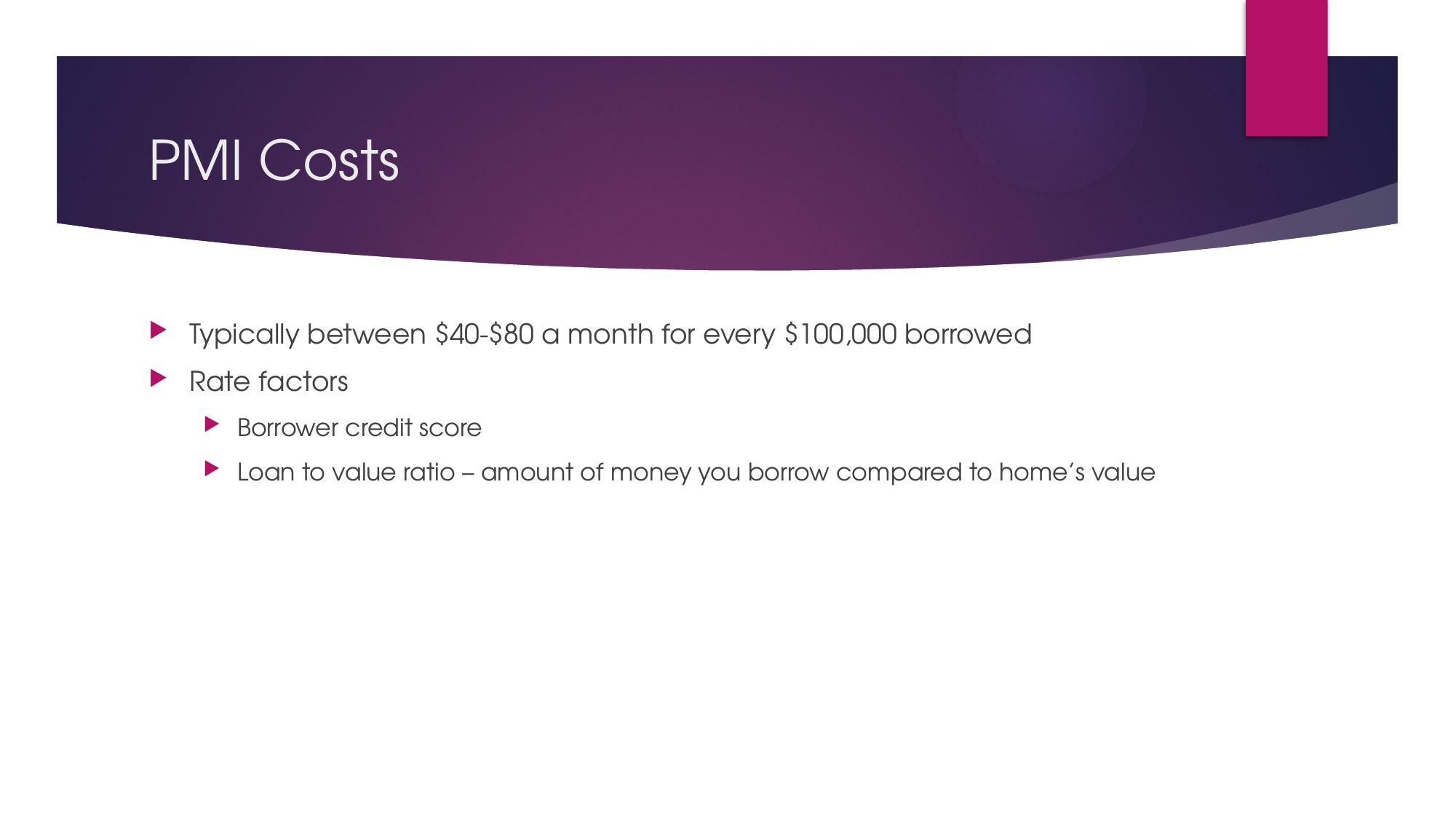

# PMI Costs
Typically between $40-$80 a month for every $100,000 borrowed
Rate factors
Borrower credit score
Loan to value ratio – amount of money you borrow compared to home’s value